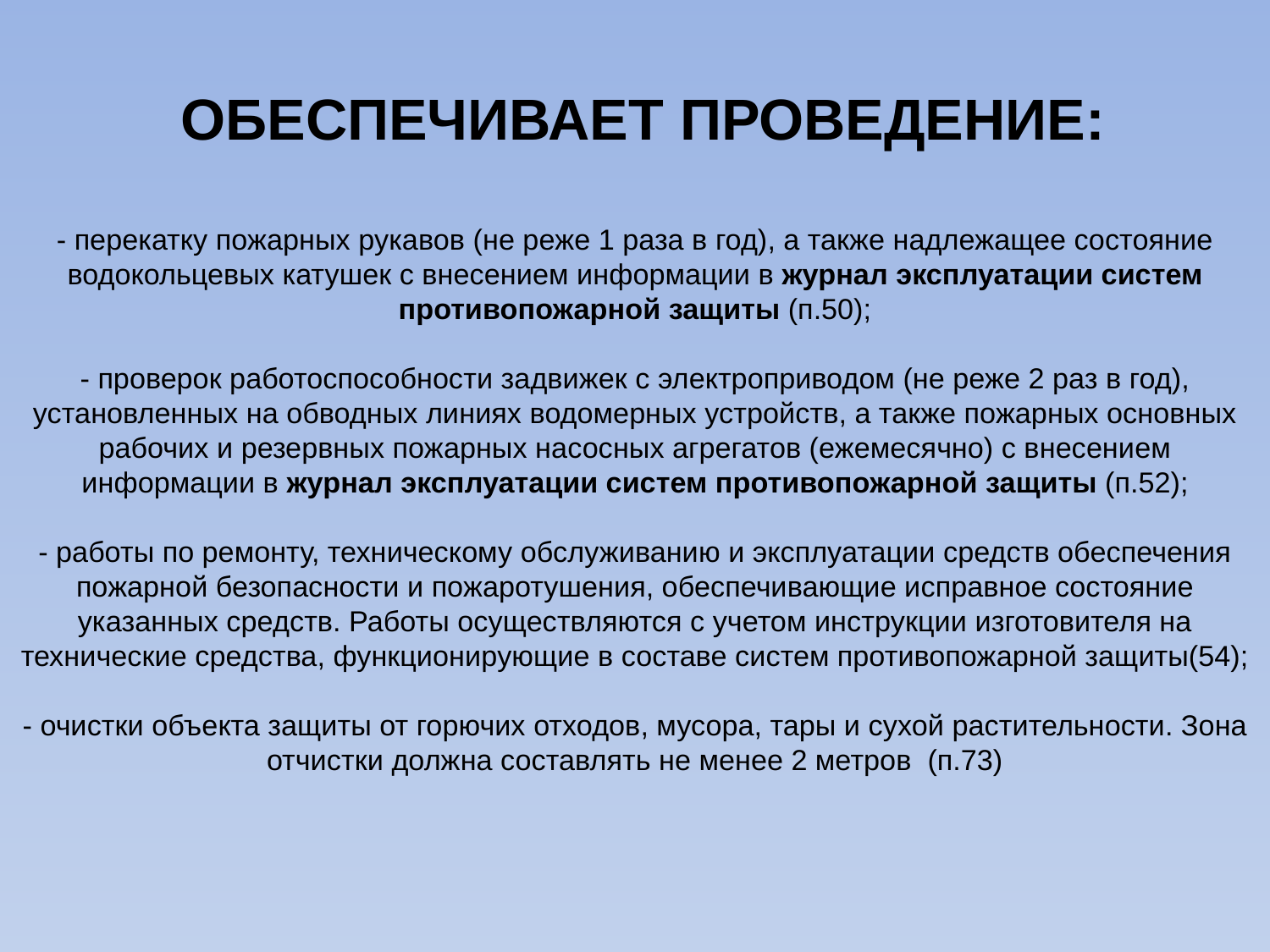

# ОБЕСПЕЧИВАЕТ ПРОВЕДЕНИЕ: - перекатку пожарных рукавов (не реже 1 раза в год), а также надлежащее состояние водокольцевых катушек с внесением информации в журнал эксплуатации систем противопожарной защиты (п.50); - проверок работоспособности задвижек с электроприводом (не реже 2 раз в год), установленных на обводных линиях водомерных устройств, а также пожарных основных рабочих и резервных пожарных насосных агрегатов (ежемесячно) с внесением информации в журнал эксплуатации систем противопожарной защиты (п.52); - работы по ремонту, техническому обслуживанию и эксплуатации средств обеспечения пожарной безопасности и пожаротушения, обеспечивающие исправное состояние указанных средств. Работы осуществляются с учетом инструкции изготовителя на технические средства, функционирующие в составе систем противопожарной защиты(54); - очистки объекта защиты от горючих отходов, мусора, тары и сухой растительности. Зона отчистки должна составлять не менее 2 метров  (п.73)